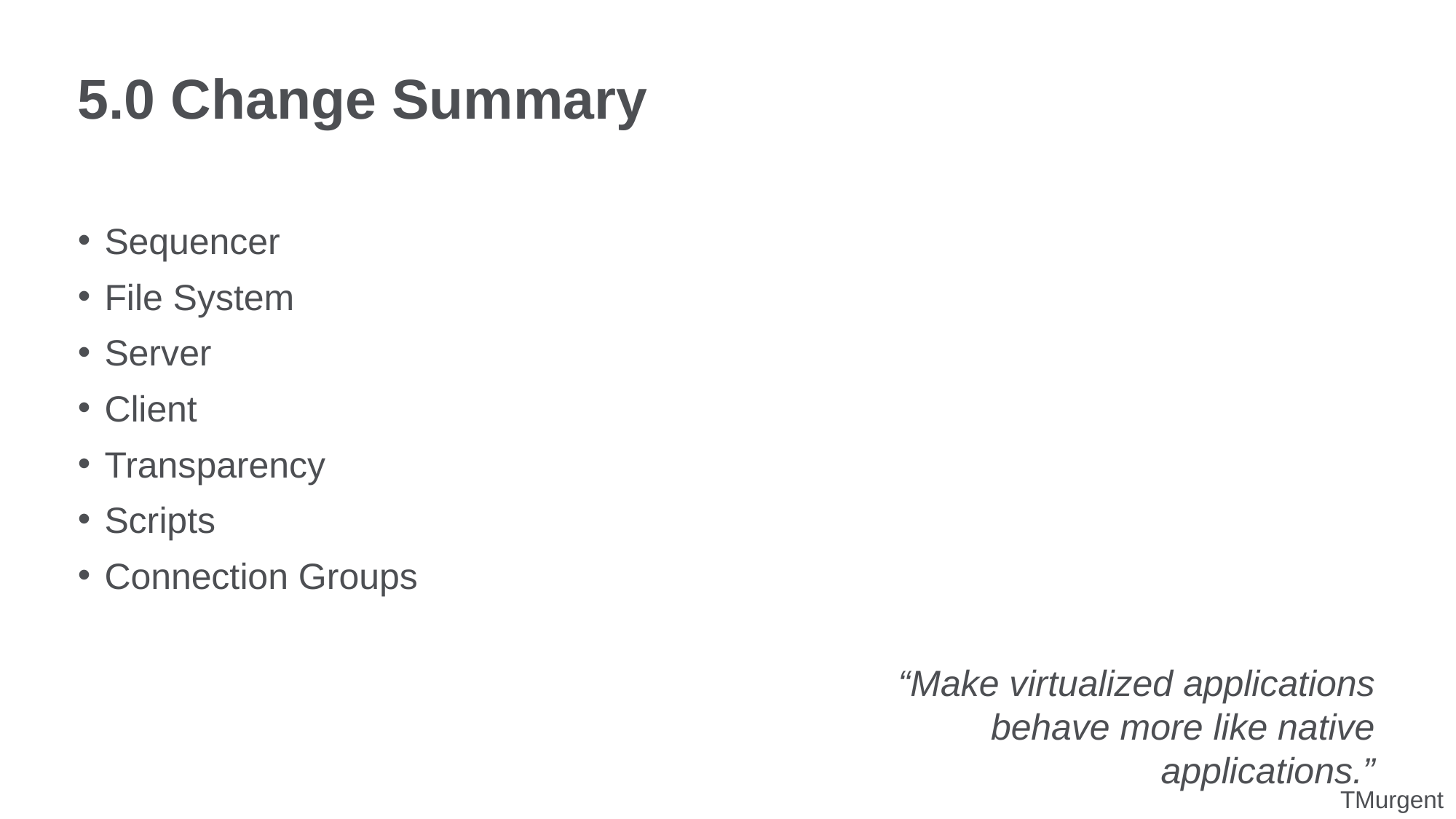

# 5.0 Change Summary
Sequencer
File System
Server
Client
Transparency
Scripts
Connection Groups

“Make virtualized applications behave more like native applications.”